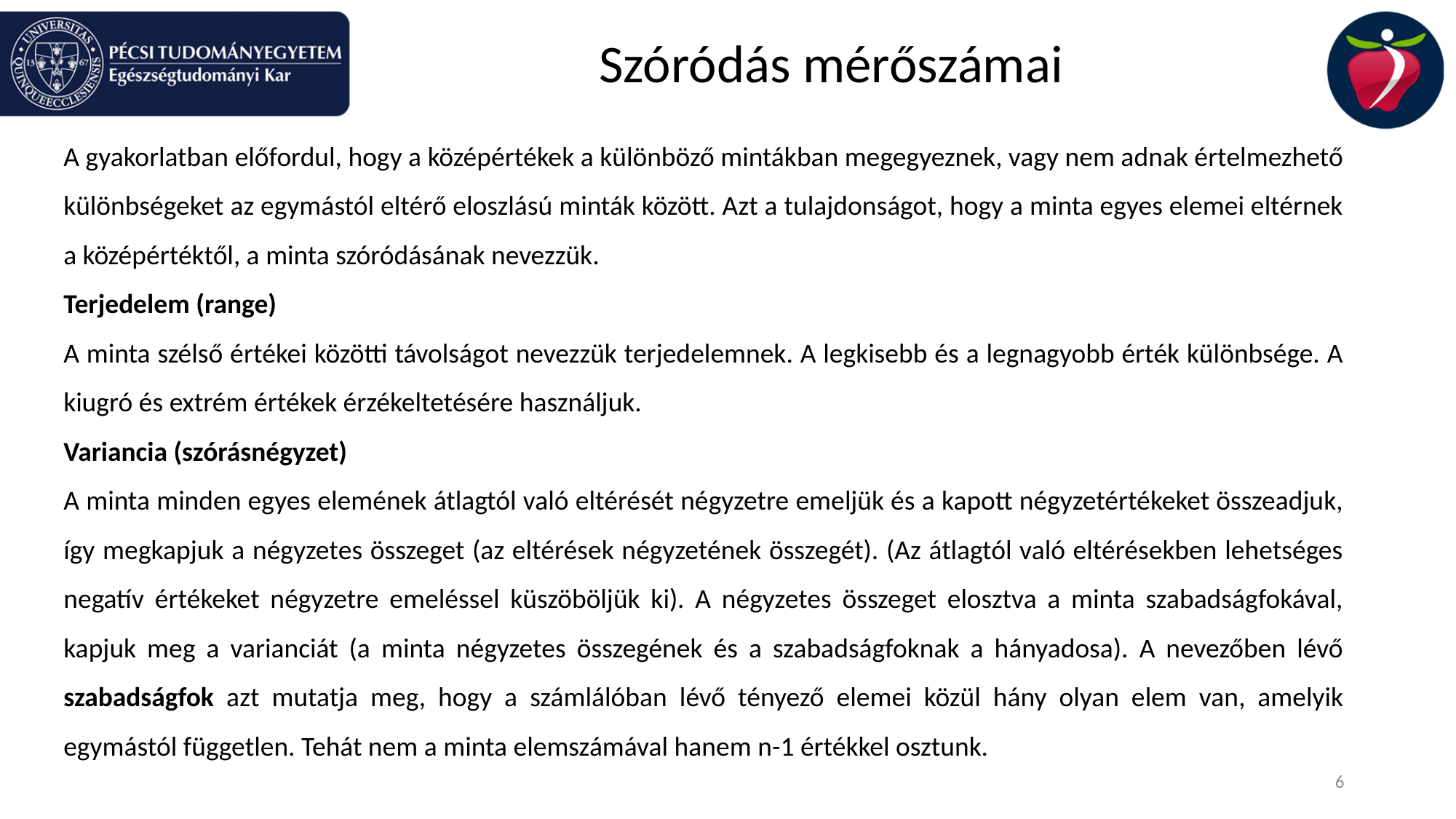

# Szóródás mérőszámai
A gyakorlatban előfordul, hogy a középértékek a különböző mintákban megegyeznek, vagy nem adnak értelmezhető különbségeket az egymástól eltérő eloszlású minták között. Azt a tulajdonságot, hogy a minta egyes elemei eltérnek a középértéktől, a minta szóródásának nevezzük.
Terjedelem (range)
A minta szélső értékei közötti távolságot nevezzük terjedelemnek. A legkisebb és a legnagyobb érték különbsége. A kiugró és extrém értékek érzékeltetésére használjuk.
Variancia (szórásnégyzet)
A minta minden egyes elemének átlagtól való eltérését négyzetre emeljük és a kapott négyzetértékeket összeadjuk, így megkapjuk a négyzetes összeget (az eltérések négyzetének összegét). (Az átlagtól való eltérésekben lehetséges negatív értékeket négyzetre emeléssel küszöböljük ki). A négyzetes összeget elosztva a minta szabadságfokával, kapjuk meg a varianciát (a minta négyzetes összegének és a szabadságfoknak a hányadosa). A nevezőben lévő szabadságfok azt mutatja meg, hogy a számlálóban lévő tényező elemei közül hány olyan elem van, amelyik egymástól független. Tehát nem a minta elemszámával hanem n-1 értékkel osztunk.
6